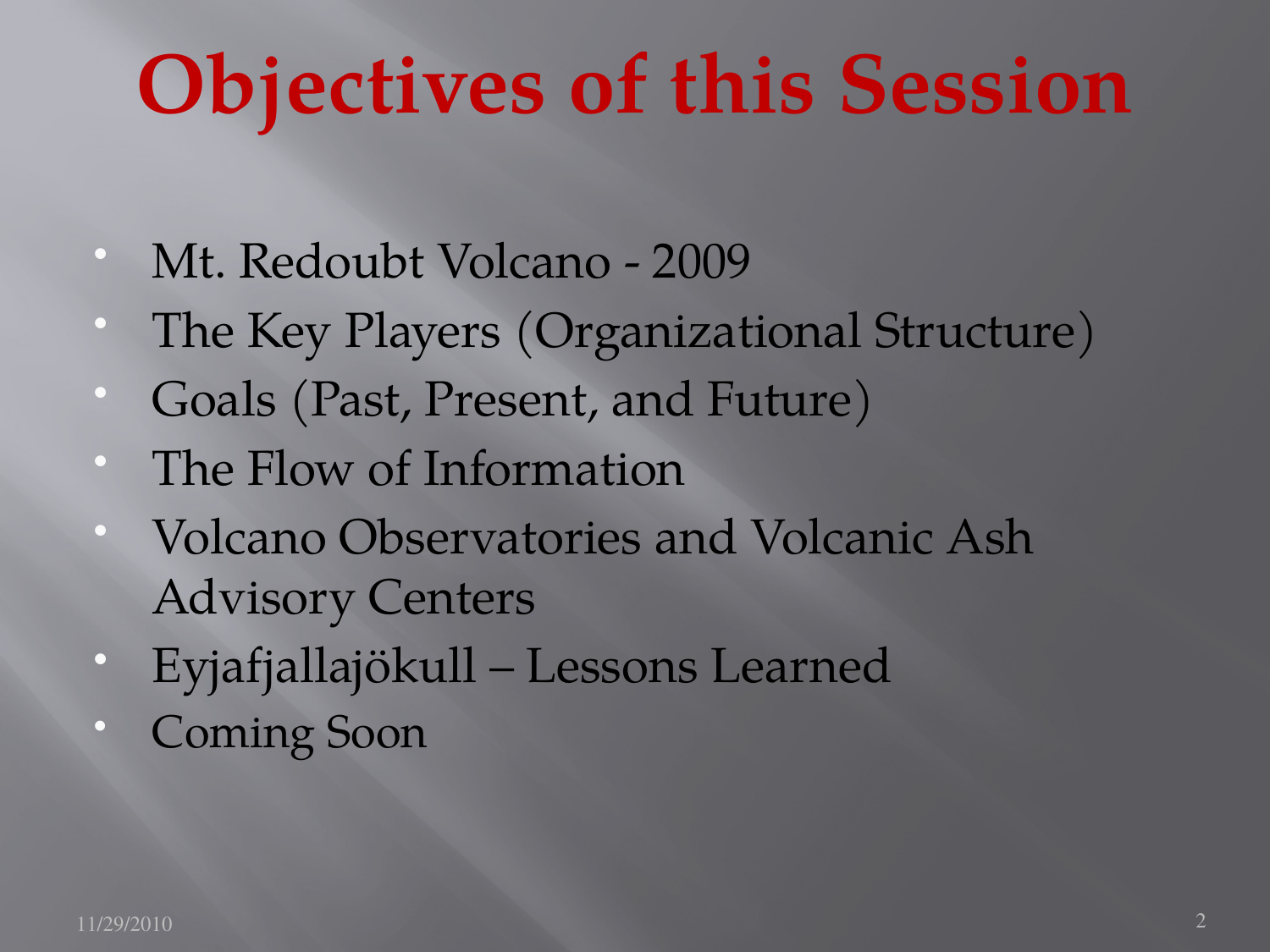

# Objectives of this Session
Mt. Redoubt Volcano - 2009
The Key Players (Organizational Structure)
Goals (Past, Present, and Future)
The Flow of Information
Volcano Observatories and Volcanic Ash Advisory Centers
Eyjafjallajökull – Lessons Learned
Coming Soon

11/29/2010
2